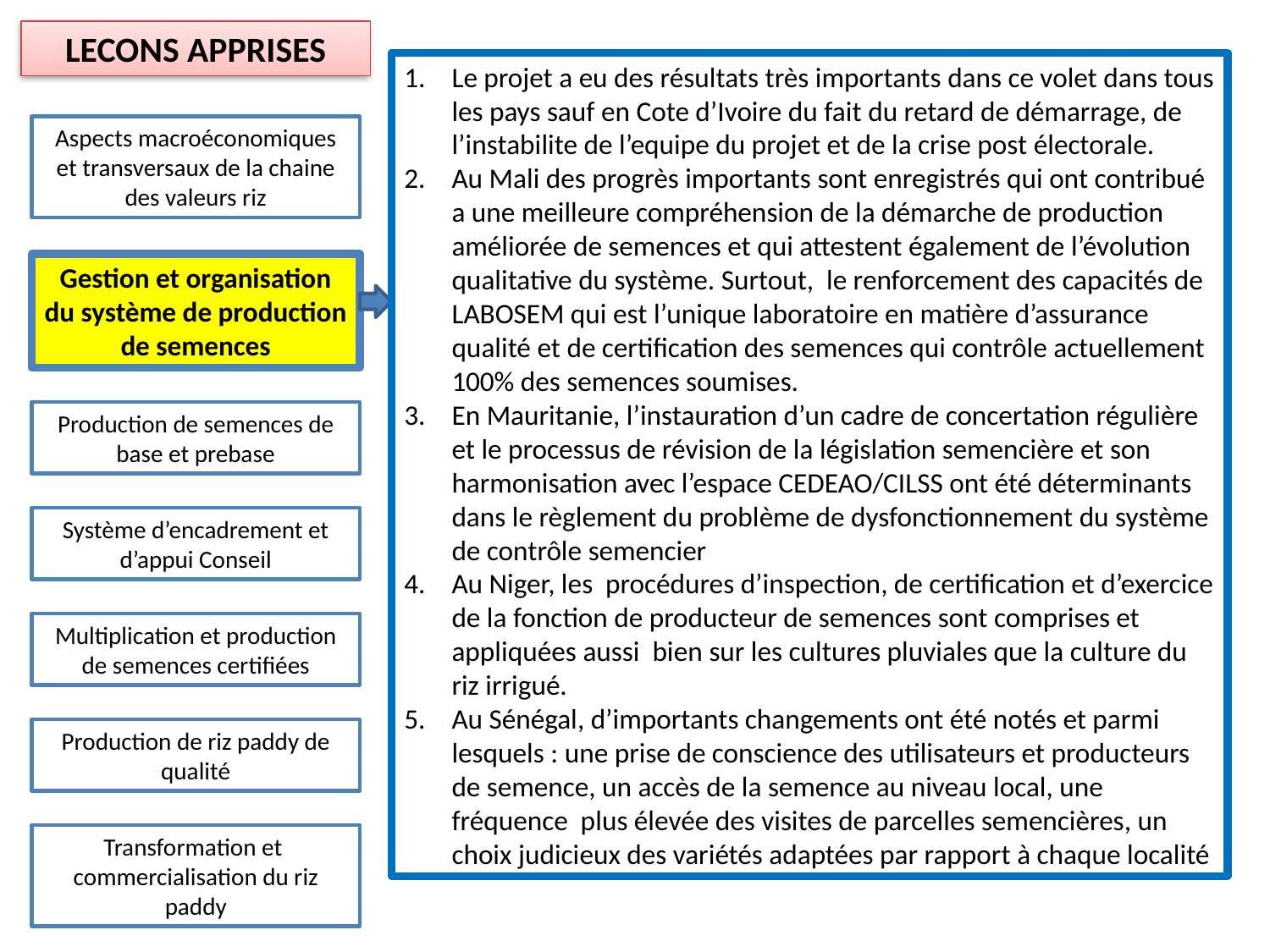

LECONS APPRISES
Le projet a eu des résultats très importants dans ce volet dans tous les pays sauf en Cote d’Ivoire du fait du retard de démarrage, de l’instabilite de l’equipe du projet et de la crise post électorale.
Au Mali des progrès importants sont enregistrés qui ont contribué a une meilleure compréhension de la démarche de production améliorée de semences et qui attestent également de l’évolution qualitative du système. Surtout,  le renforcement des capacités de LABOSEM qui est l’unique laboratoire en matière d’assurance qualité et de certification des semences qui contrôle actuellement 100% des semences soumises.
En Mauritanie, l’instauration d’un cadre de concertation régulière et le processus de révision de la législation semencière et son harmonisation avec l’espace CEDEAO/CILSS ont été déterminants dans le règlement du problème de dysfonctionnement du système de contrôle semencier
Au Niger, les  procédures d’inspection, de certification et d’exercice de la fonction de producteur de semences sont comprises et appliquées aussi  bien sur les cultures pluviales que la culture du riz irrigué.
Au Sénégal, d’importants changements ont été notés et parmi lesquels : une prise de conscience des utilisateurs et producteurs de semence, un accès de la semence au niveau local, une fréquence  plus élevée des visites de parcelles semencières, un choix judicieux des variétés adaptées par rapport à chaque localité
Aspects macroéconomiques et transversaux de la chaine des valeurs riz
Gestion et organisation du système de production de semences

Production de semences de base et prebase
Système d’encadrement et d’appui Conseil
Multiplication et production de semences certifiées
Production de riz paddy de qualité
Transformation et  commercialisation du riz paddy